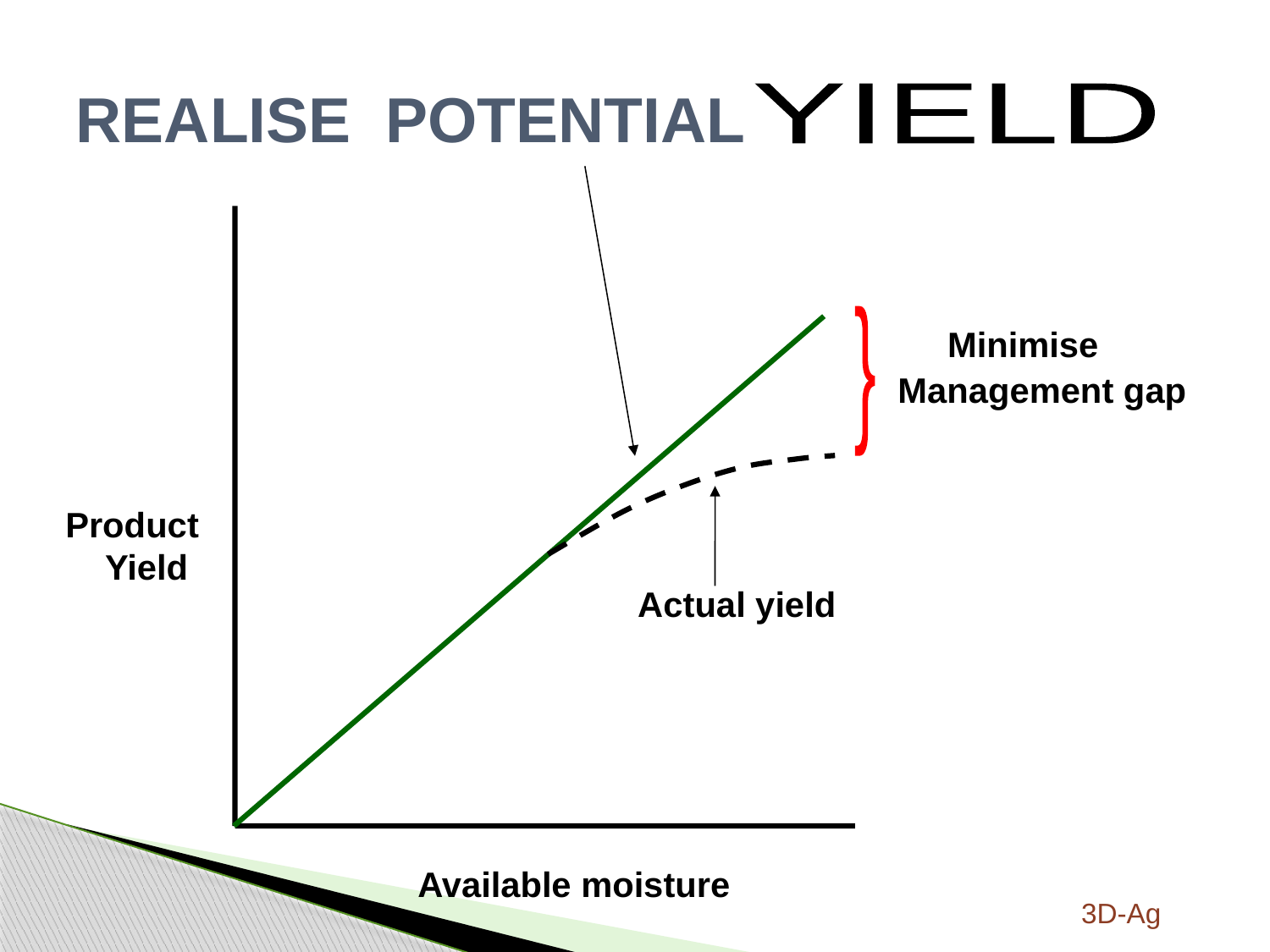

# REALISE  POTENTIAL
YIELD

}
Minimise

Management gap

Product    Yield
Actual yield

Available moisture
3D-Ag